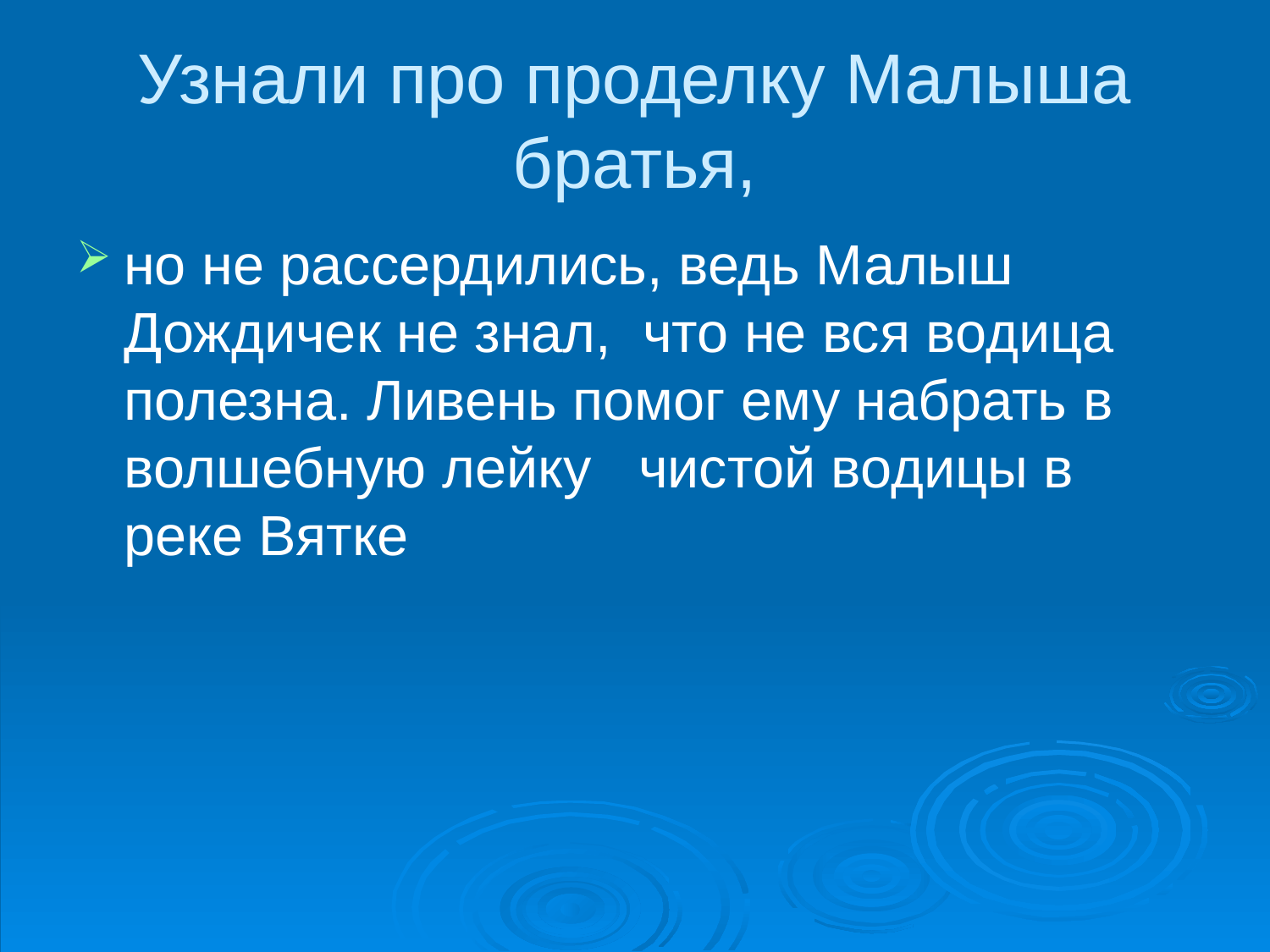

# Узнали про проделку Малыша братья,
но не рассердились, ведь Малыш Дождичек не знал,  что не вся водица полезна. Ливень помог ему набрать в волшебную лейку   чистой водицы в реке Вятке